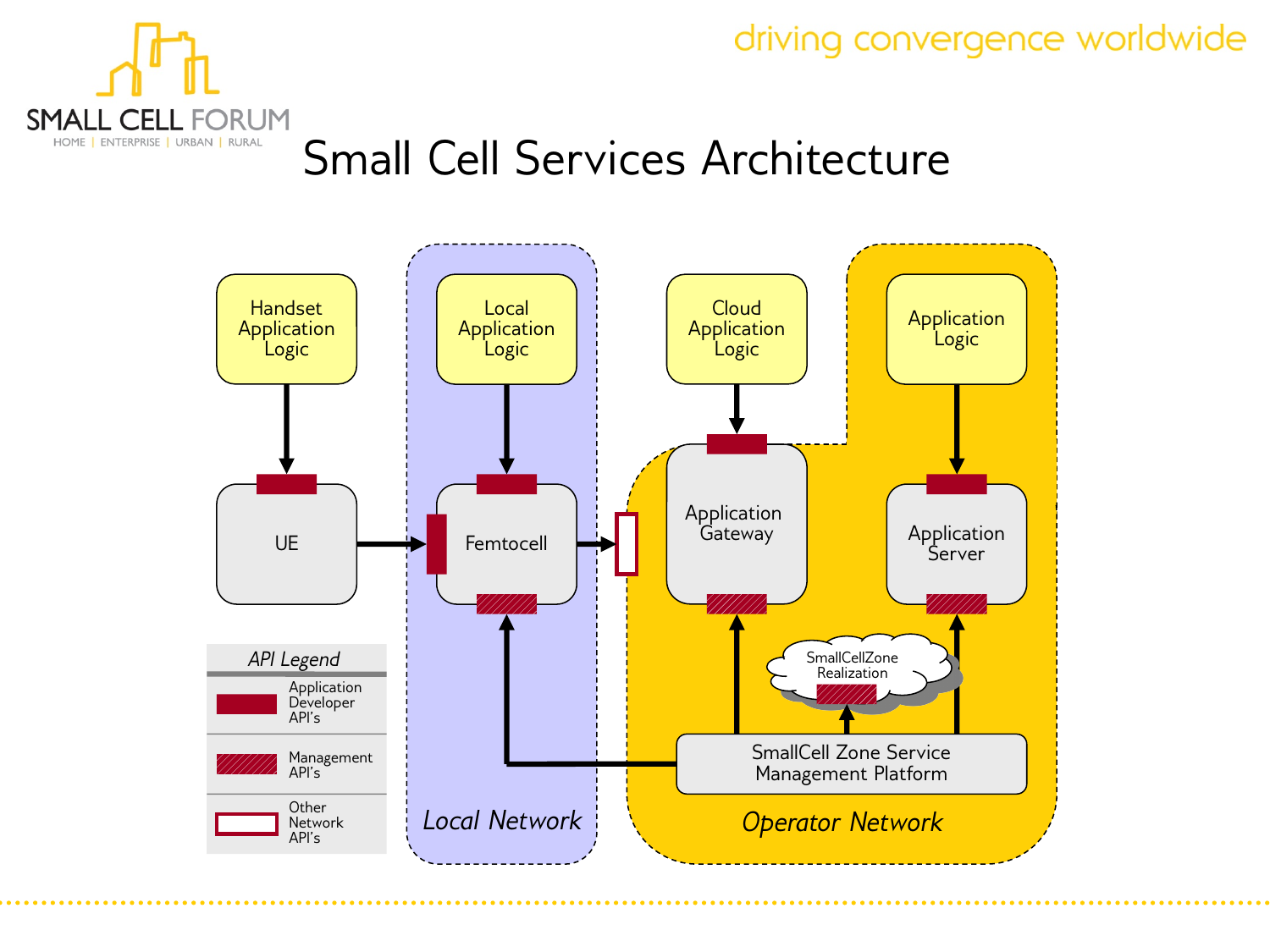

# Small Cell Services Architecture
Local Network

Handset Application Logic
Local Application Logic
Cloud Application Logic
Application
Logic

Operator Network
Application
Gateway

UE
Femtocell
Application
Server

SmallCellZone Realization

API Legend

Application Developer API’s

Management API’s

Other Network API’s

SmallCell Zone Service
Management Platform